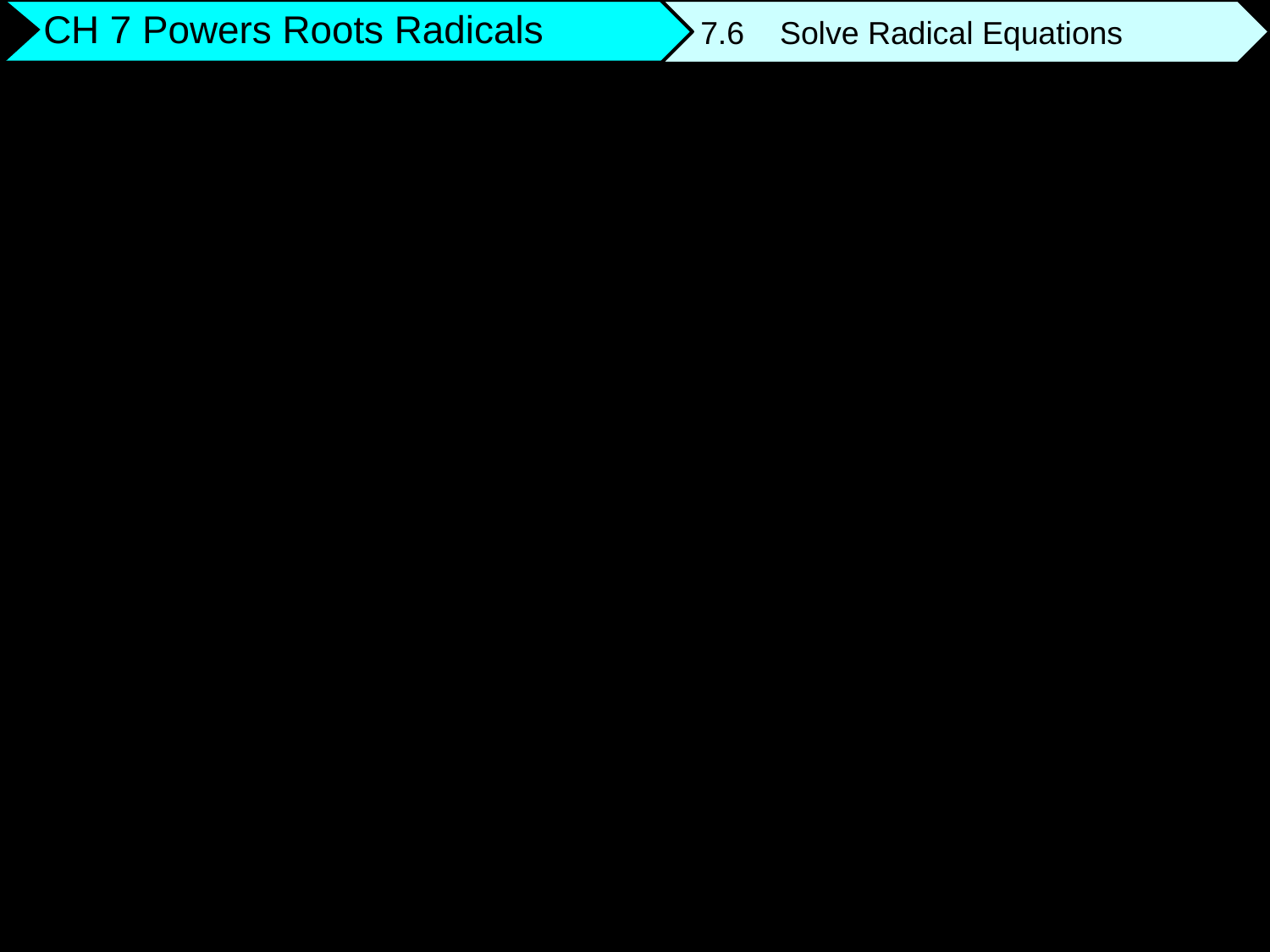

CH 7 Powers Roots Radicals

7.6    Solve Radical Equations